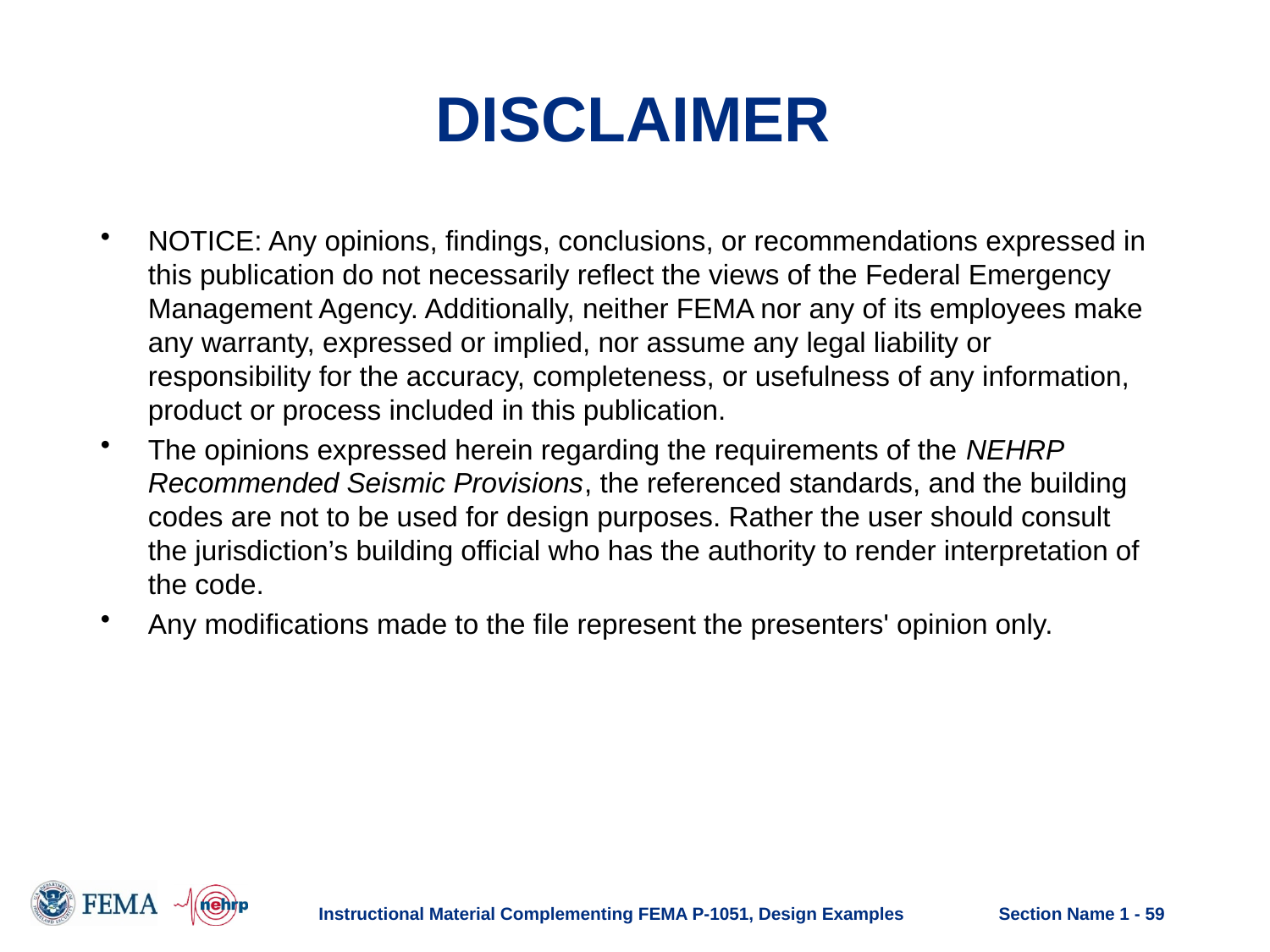

# DISCLAIMER

NOTICE: Any opinions, findings, conclusions, or recommendations expressed in this publication do not necessarily reflect the views of the Federal Emergency Management Agency. Additionally, neither FEMA nor any of its employees make any warranty, expressed or implied, nor assume any legal liability or responsibility for the accuracy, completeness, or usefulness of any information, product or process included in this publication.
The opinions expressed herein regarding the requirements of the NEHRP Recommended Seismic Provisions, the referenced standards, and the building codes are not to be used for design purposes. Rather the user should consult the jurisdiction’s building official who has the authority to render interpretation of the code.
Any modifications made to the file represent the presenters' opinion only.
Instructional Material Complementing FEMA P-1051, Design Examples
Section Name 1 - 59